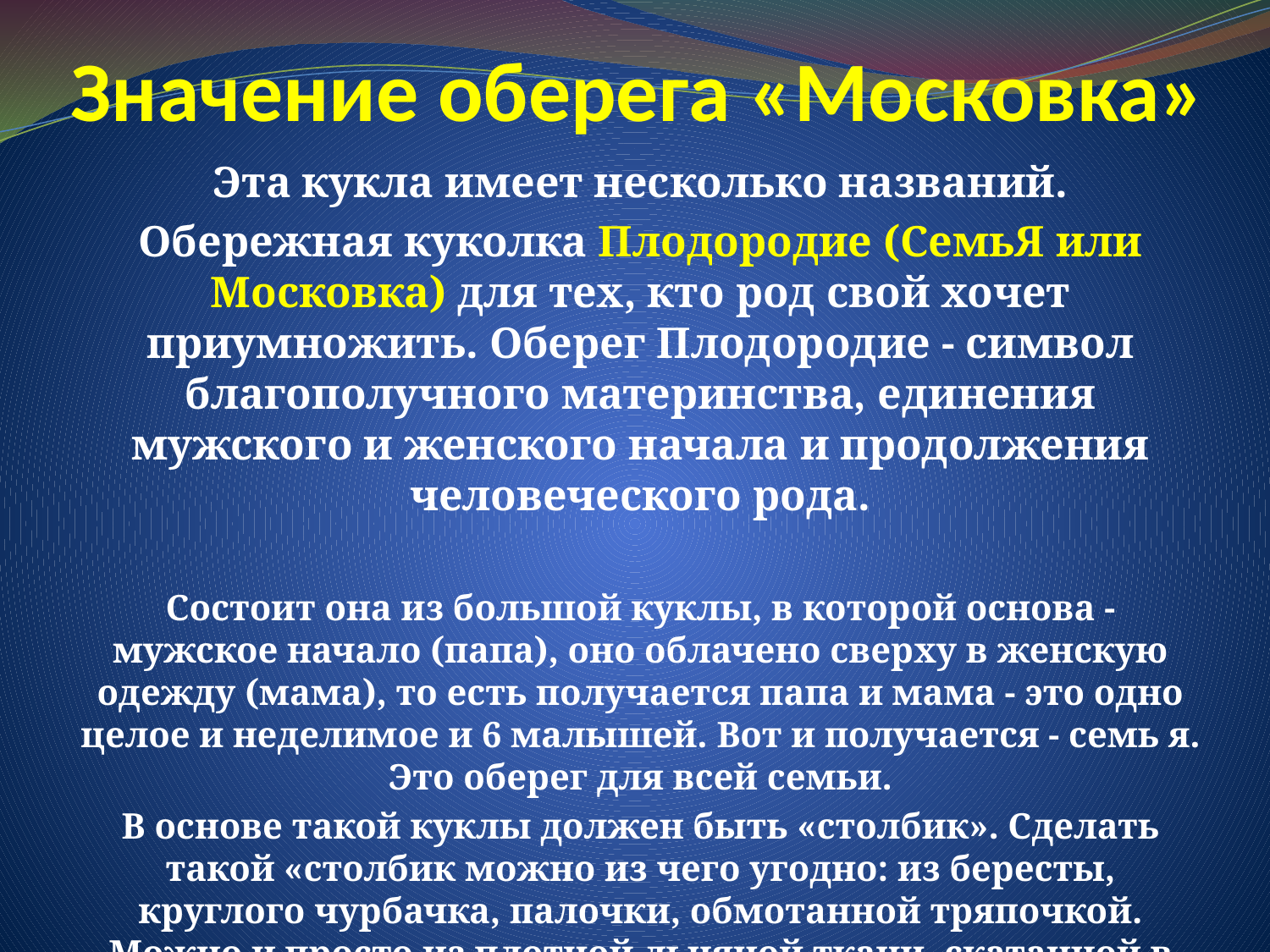

# Значение оберега «Московка»
Эта кукла имеет несколько названий.
Обережная куколка Плодородие (СемьЯ или Московка) для тех, кто род свой хочет приумножить. Оберег Плодородие - символ благополучного материнства, единения мужского и женского начала и продолжения человеческого рода.

Состоит она из большой куклы, в которой основа - мужское начало (папа), оно облачено сверху в женскую одежду (мама), то есть получается папа и мама - это одно целое и неделимое и 6 малышей. Вот и получается - семь я. Это оберег для всей семьи.
В основе такой куклы должен быть «столбик». Сделать такой «столбик можно из чего угодно: из бересты, круглого чурбачка, палочки, обмотанной тряпочкой. Можно и просто из плотной льняной ткани, скатанной в плотный валик. В ее основе - «столбик».